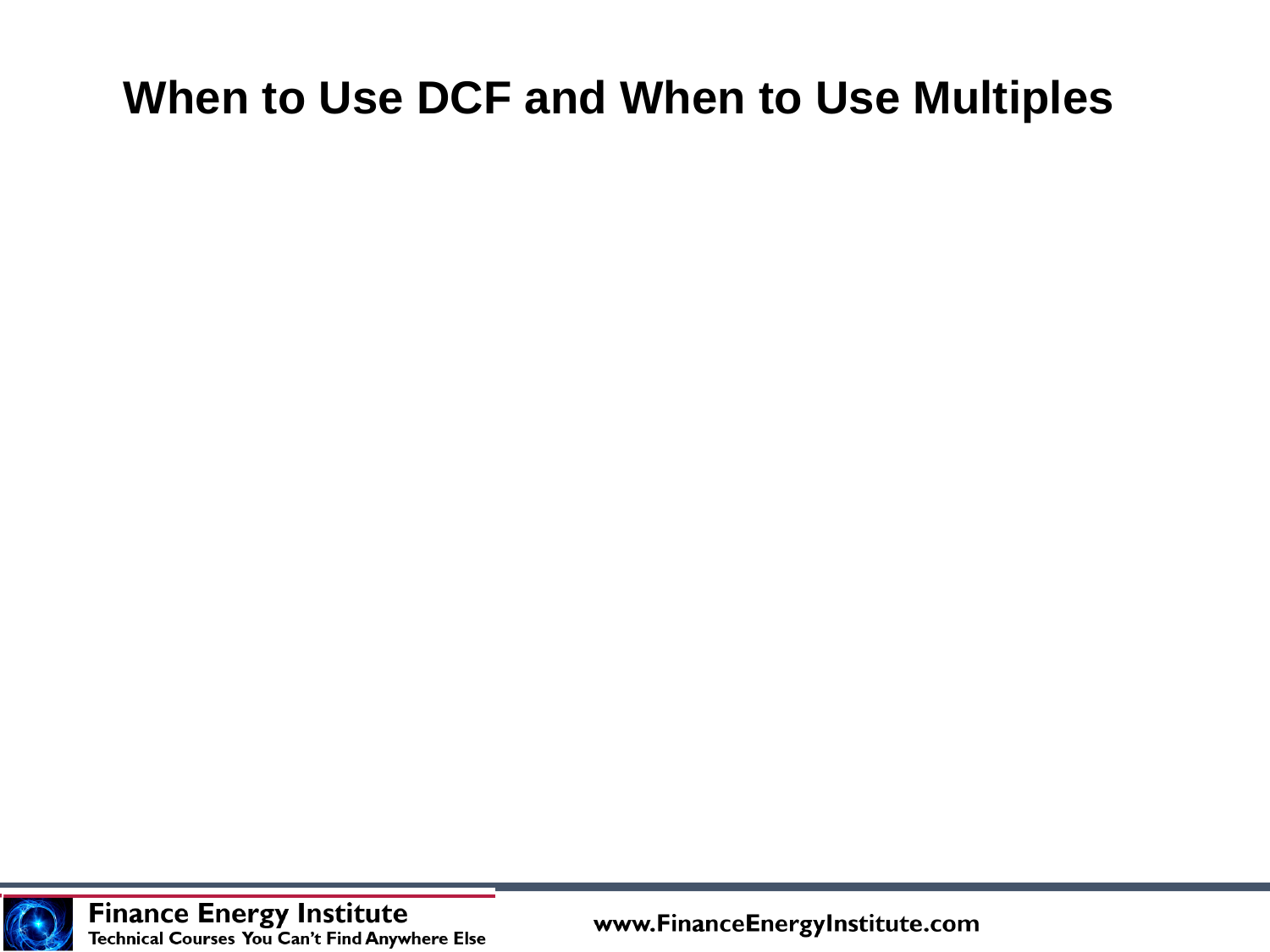

# When to Use DCF and When to Use Multiples